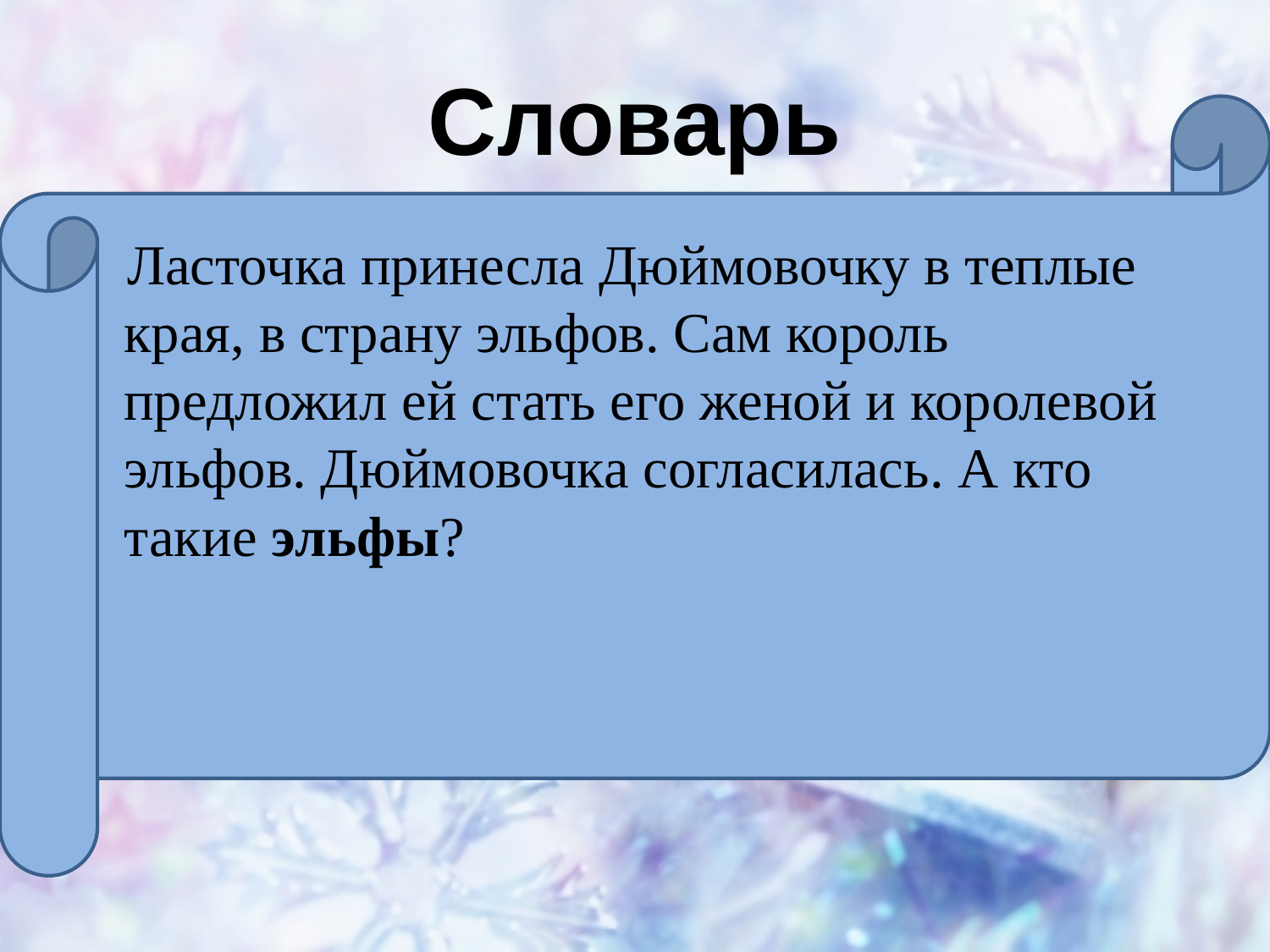

# Словарь

    Ласточка принесла Дюймовочку в теплые края, в страну эльфов. Сам король предложил ей стать его женой и королевой эльфов. Дюймовочка согласилась. А кто такие эльфы?